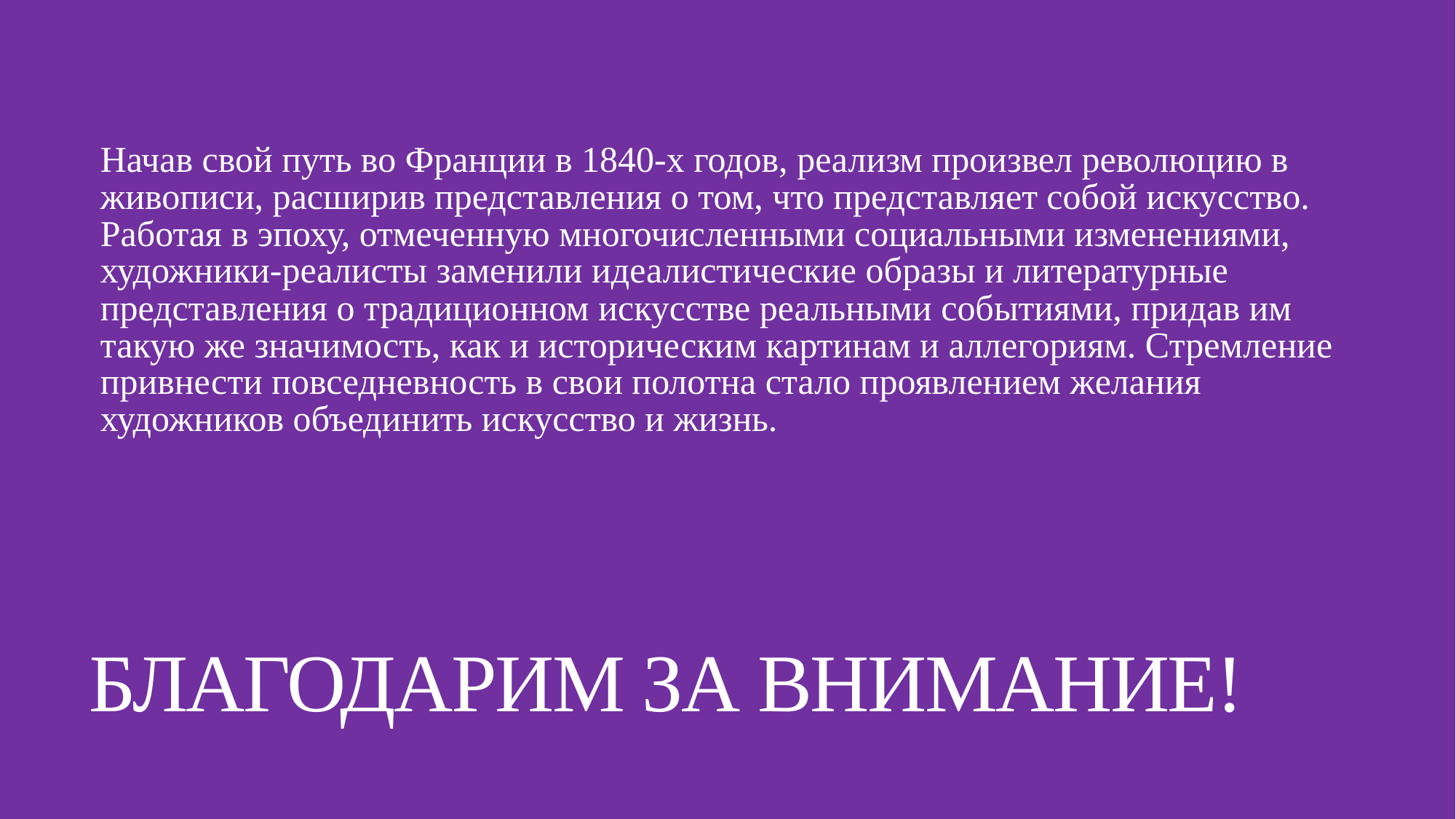

Начав свой путь во Франции в 1840-х годов, реализм произвел революцию в живописи, расширив представления о том, что представляет собой искусство. Работая в эпоху, отмеченную многочисленными социальными изменениями, художники-реалисты заменили идеалистические образы и литературные представления о традиционном искусстве реальными событиями, придав им такую же значимость, как и историческим картинам и аллегориям. Стремление привнести повседневность в свои полотна стало проявлением желания художников объединить искусство и жизнь.
# БЛАГОДАРИМ ЗА ВНИМАНИЕ!